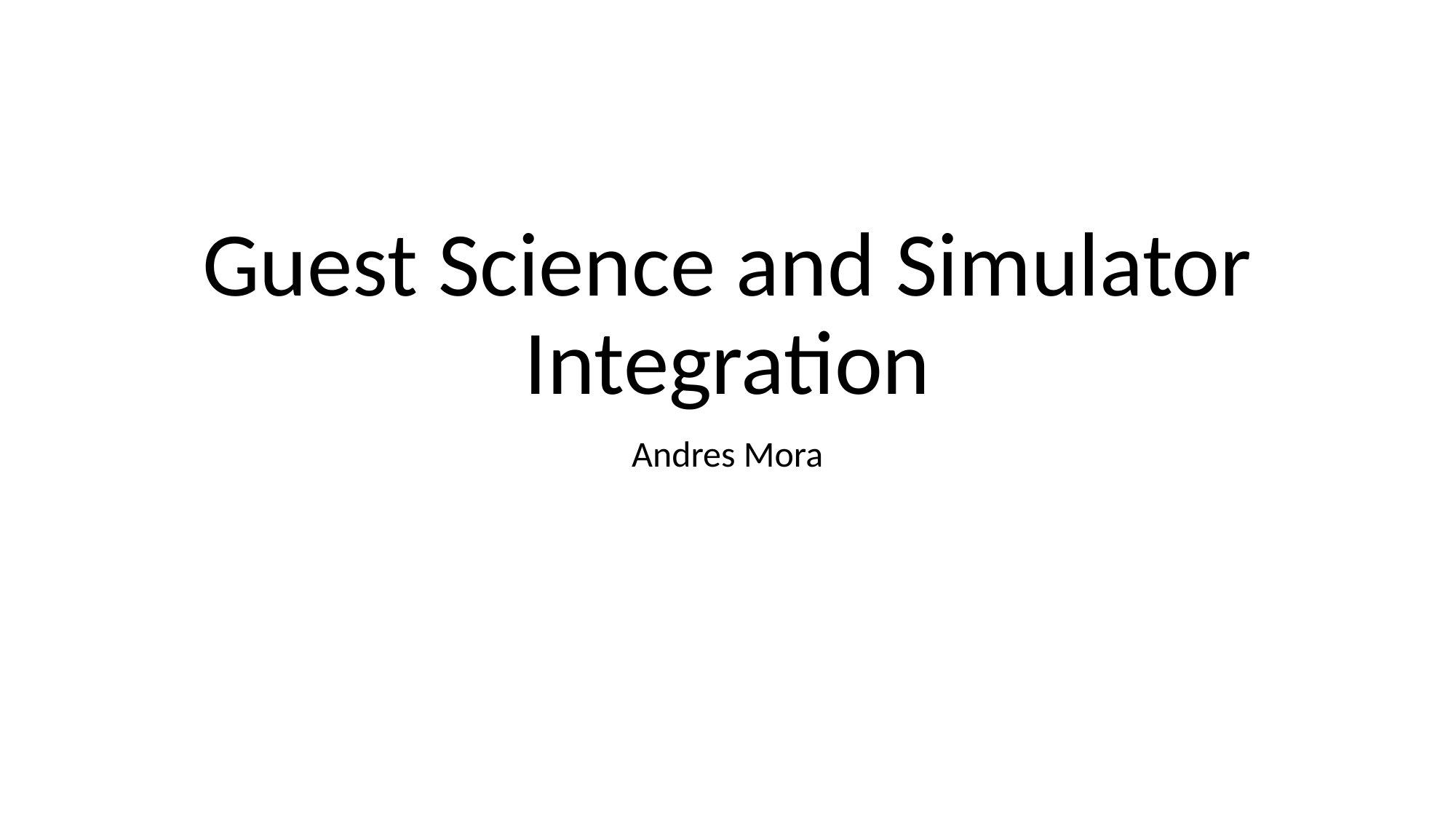

# Guest Science and Simulator Integration
Andres Mora